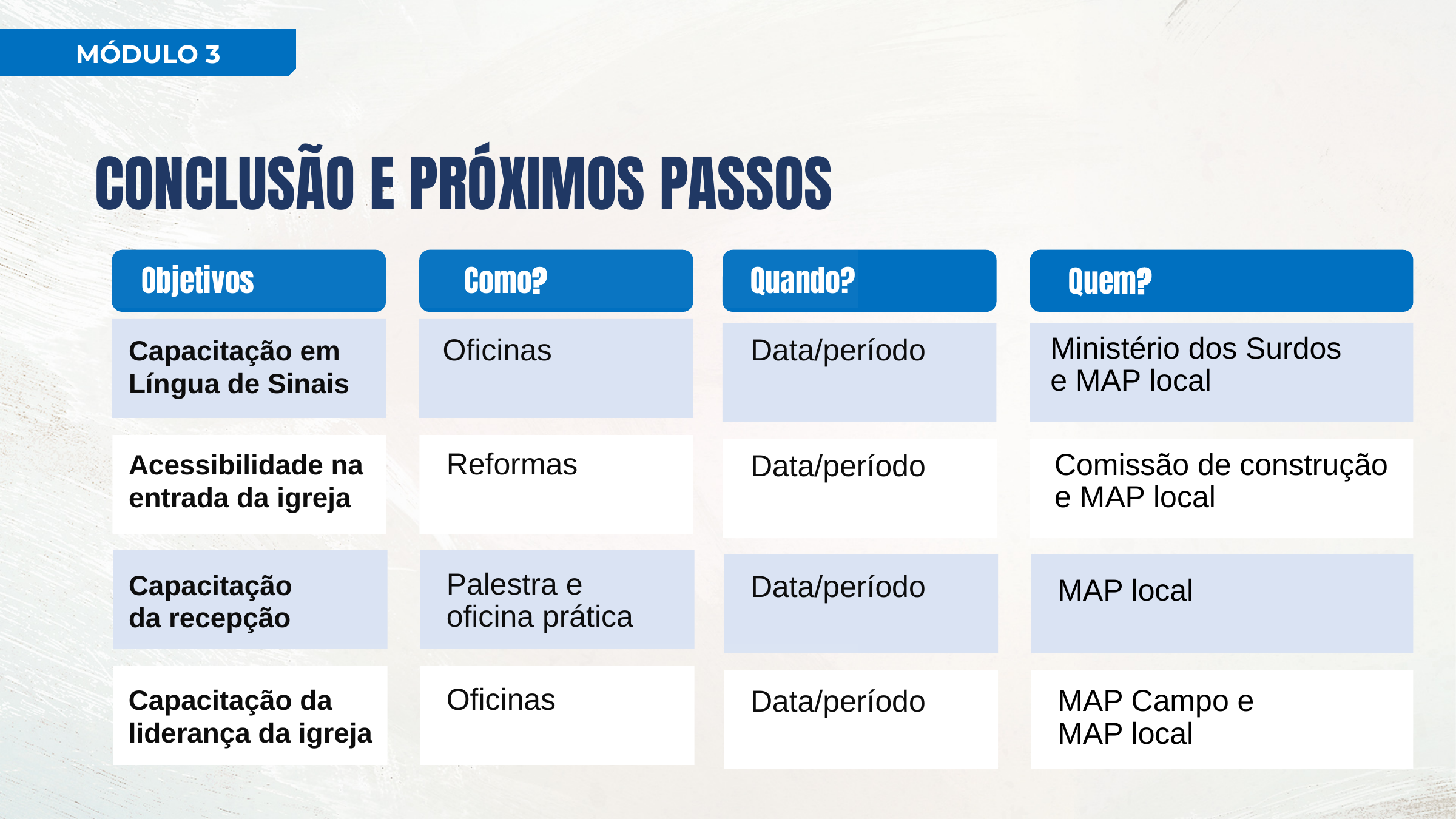

MÓDULO 3
CONCLUSÃO E PRÓXIMOS PASSOS

Objetivos
Como?
Quando?
Quem?

Ministério dos Surdos
e MAP local
Capacitação em Língua de Sinais
Oficinas
Data/período

Acessibilidade na entrada da igreja
Reformas
Comissão de construção
e MAP local
Data/período

Capacitação da recepção
Palestra e oficina prática
Data/período
MAP local

Capacitação da liderança da igreja
Oficinas
MAP Campo e
MAP local
Data/período